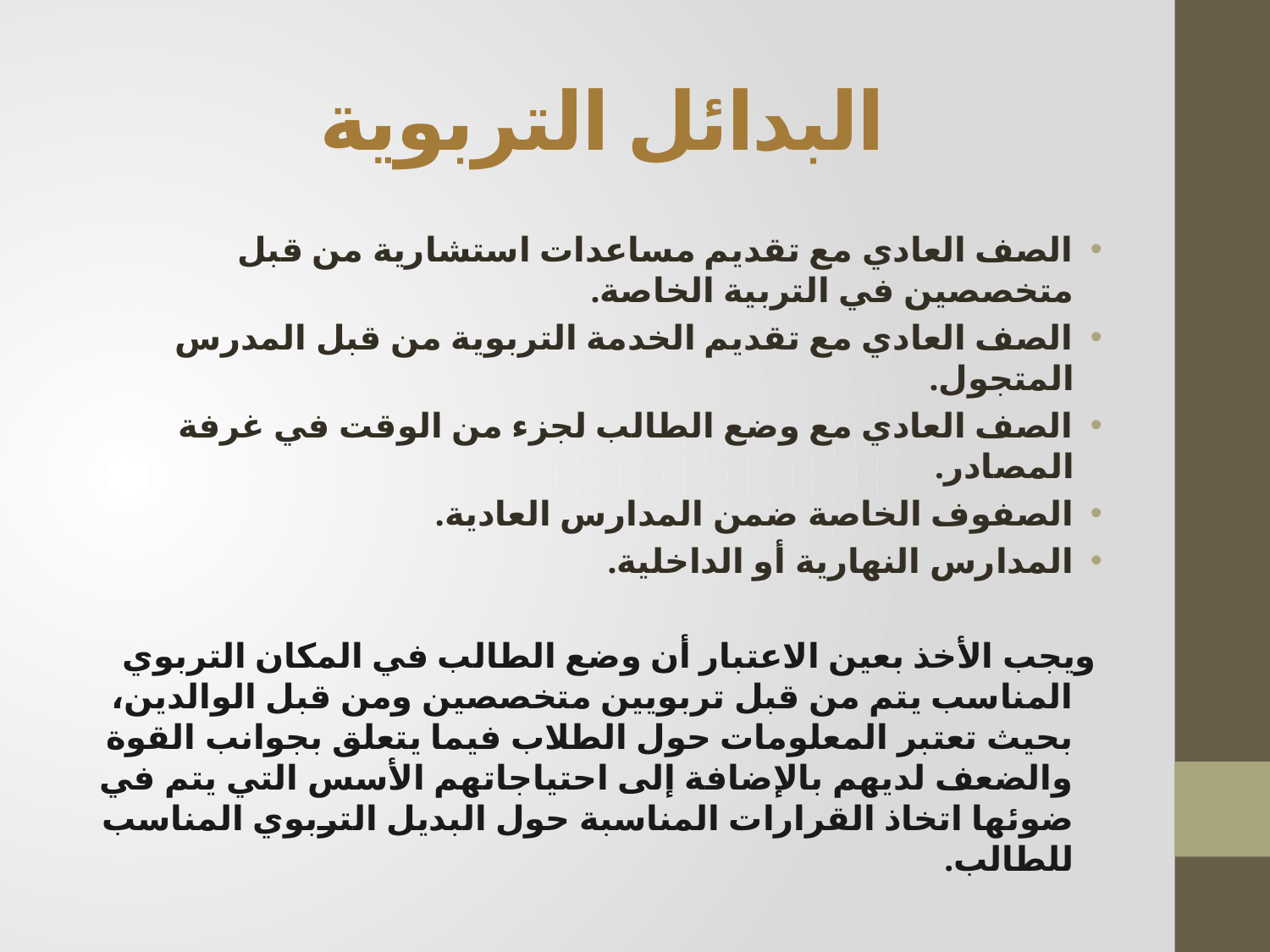

# البدائل التربوية
الصف العادي مع تقديم مساعدات استشارية من قبل متخصصين في التربية الخاصة.
الصف العادي مع تقديم الخدمة التربوية من قبل المدرس المتجول.
الصف العادي مع وضع الطالب لجزء من الوقت في غرفة المصادر.
الصفوف الخاصة ضمن المدارس العادية.
المدارس النهارية أو الداخلية.

ويجب الأخذ بعين الاعتبار أن وضع الطالب في المكان التربوي المناسب يتم من قبل تربويين متخصصين ومن قبل الوالدين، بحيث تعتبر المعلومات حول الطلاب فيما يتعلق بجوانب القوة والضعف لديهم بالإضافة إلى احتياجاتهم الأسس التي يتم في ضوئها اتخاذ القرارات المناسبة حول البديل التربوي المناسب للطالب.